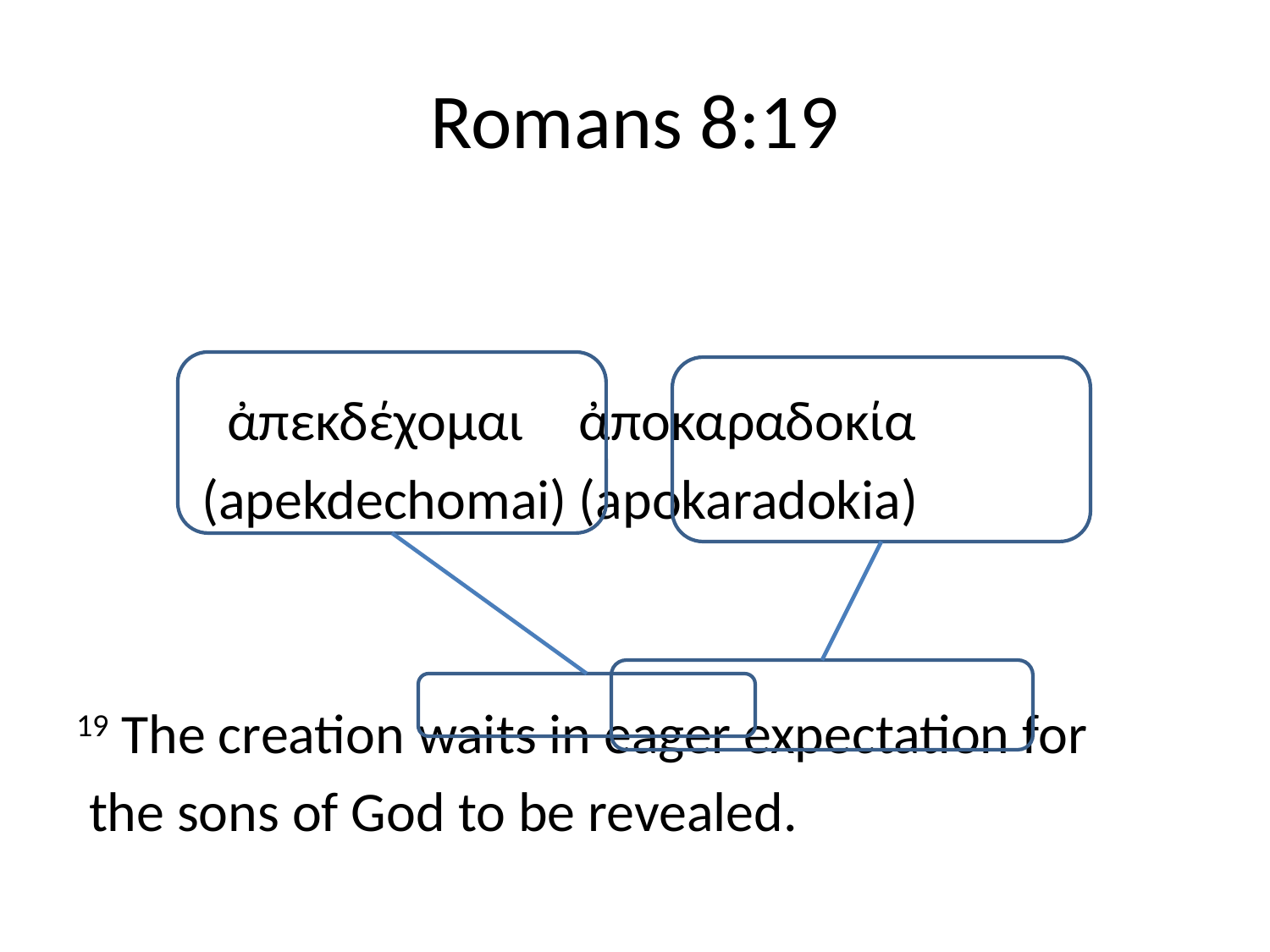

# Romans 8:19

	  ἀπεκδέχομαι		ἀποκαραδοκία
	(apekdechomai)		(apokaradokia)

19 The creation waits in eager expectation for
 the sons of God to be revealed.